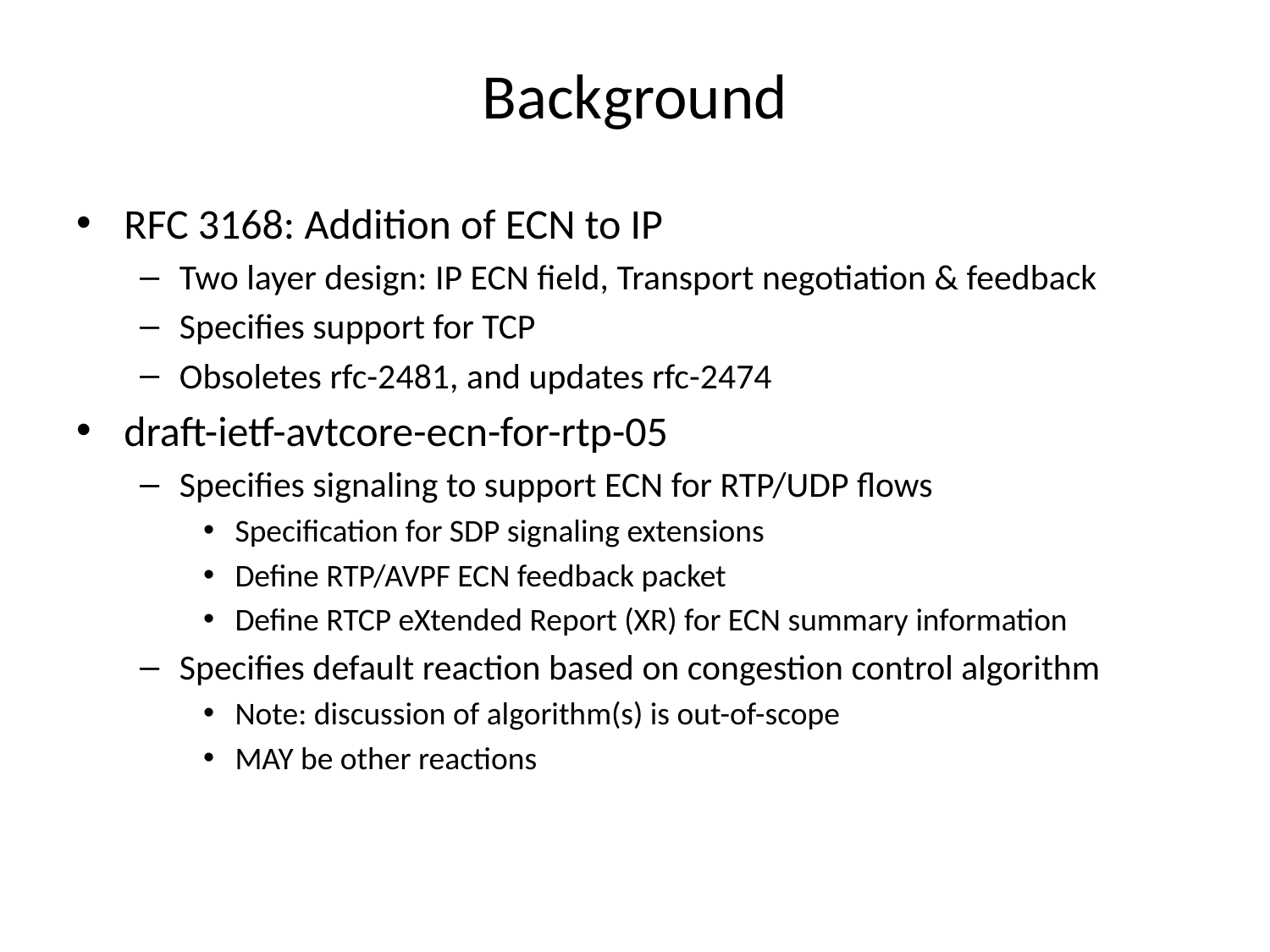

# Background
RFC 3168: Addition of ECN to IP
Two layer design: IP ECN field, Transport negotiation & feedback
Specifies support for TCP
Obsoletes rfc-2481, and updates rfc-2474
draft-ietf-avtcore-ecn-for-rtp-05
Specifies signaling to support ECN for RTP/UDP flows
Specification for SDP signaling extensions
Define RTP/AVPF ECN feedback packet
Define RTCP eXtended Report (XR) for ECN summary information
Specifies default reaction based on congestion control algorithm
Note: discussion of algorithm(s) is out-of-scope
MAY be other reactions